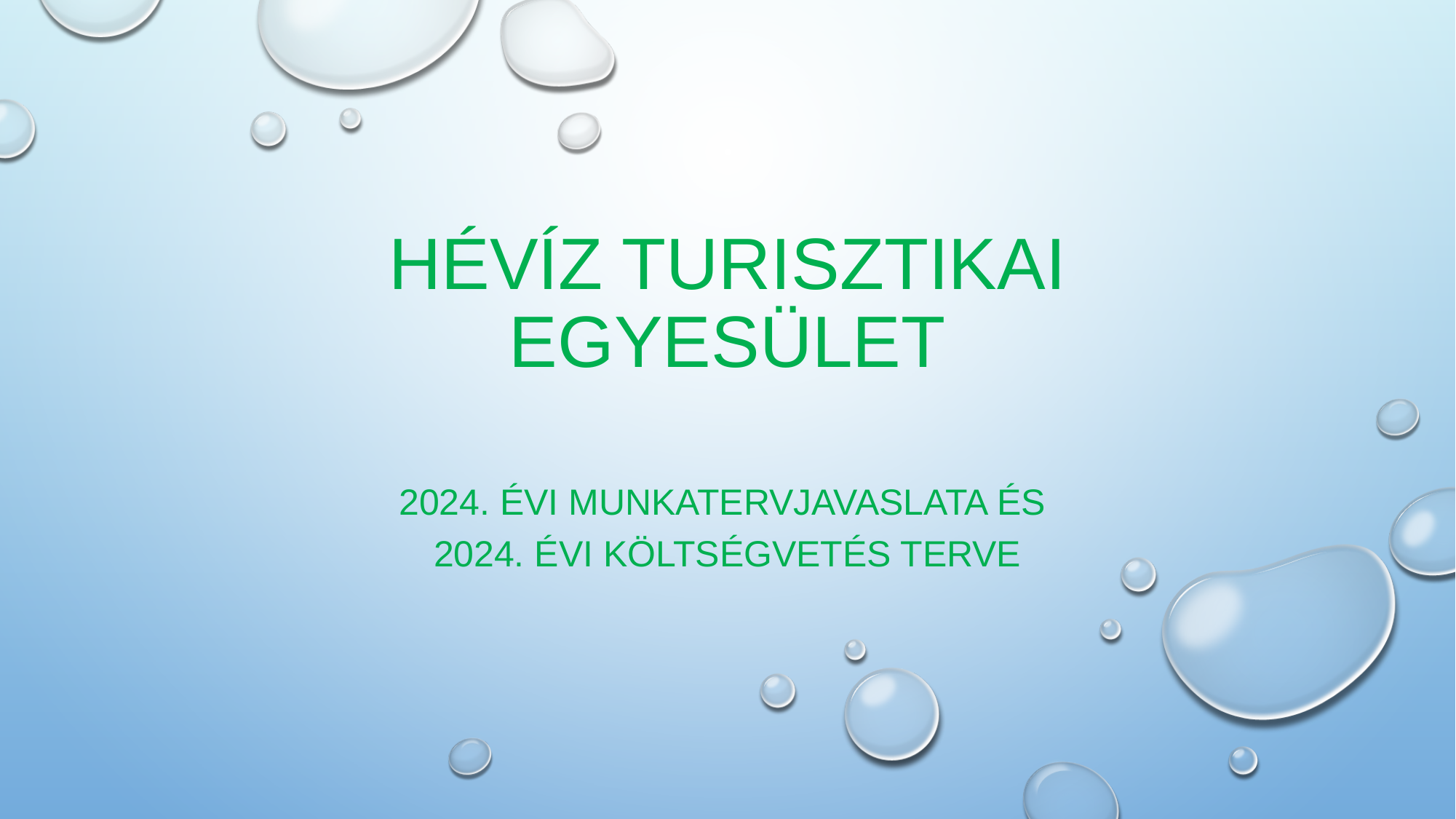

# Hévíz Turisztikai egyesület
2024. Évi Munkatervjavaslata és
2024. Évi költségvetés terve